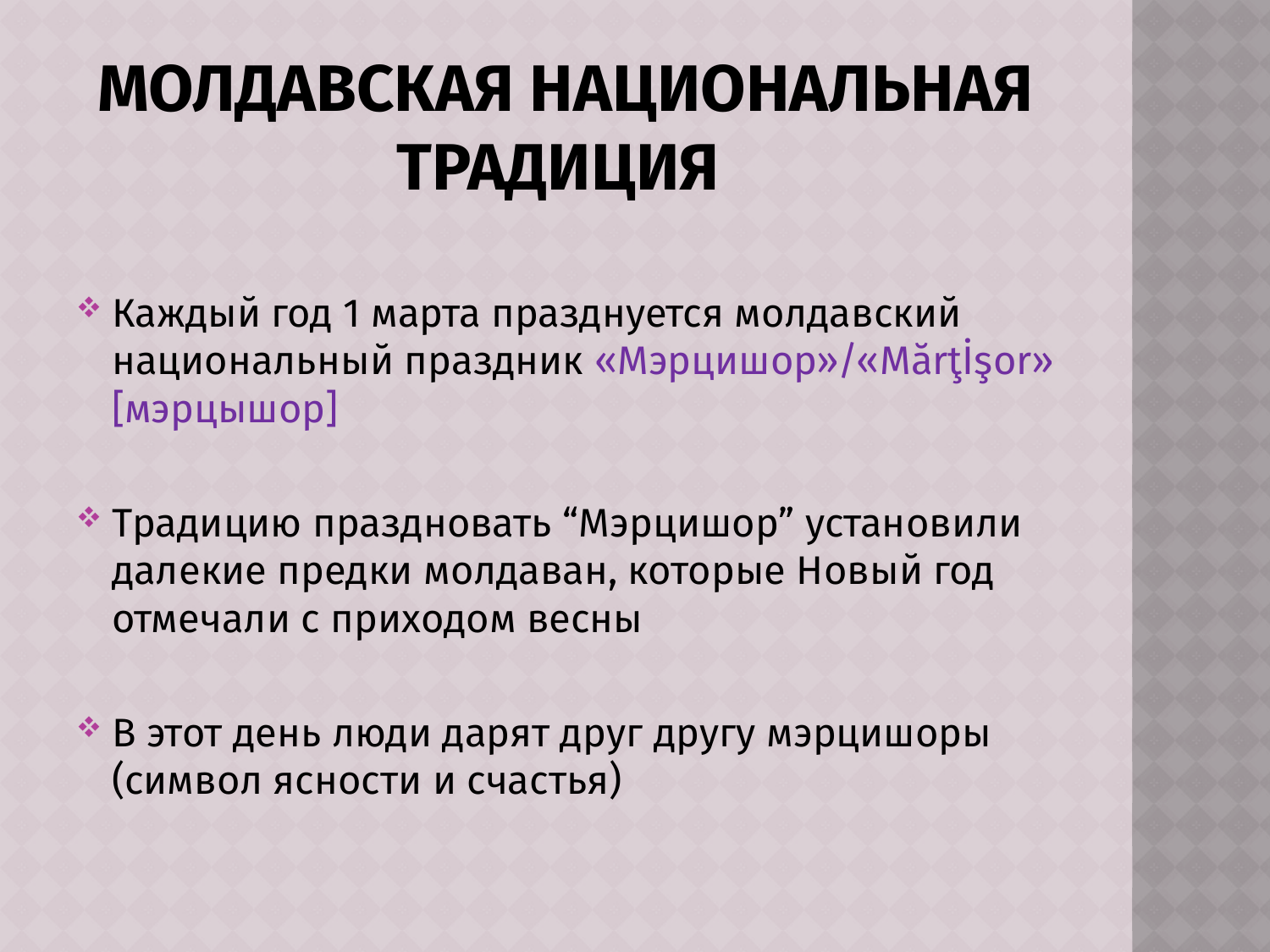

# молдавская национальная традиция

Каждый год 1 марта празднуется молдавский национальный праздник «Мэрцишор»/«Mărţİşοr» [мэрцышор]

Традицию праздновать “Мэрцишор” установили далекие предки молдаван, которые Новый год отмечали с приходом весны

В этот день люди дарят друг другу мэрцишоры (символ ясности и счастья)